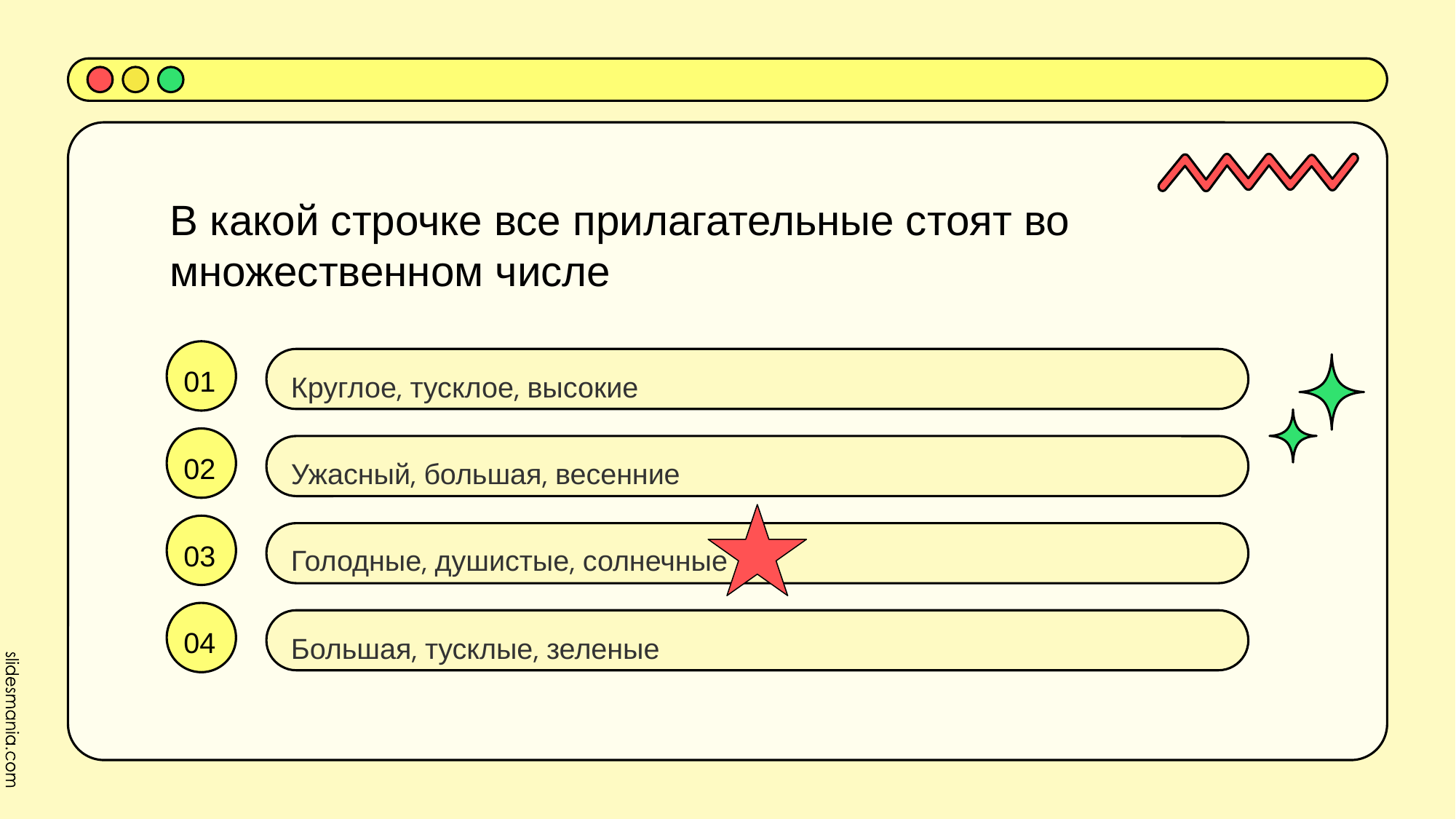

# В какой строчке все прилагательные стоят во множественном числе

01

Круглое, тусклое, высокие

02
Ужасный, большая, весенние

Голодные, душистые, солнечные

03

04
Большая, тусклые, зеленые